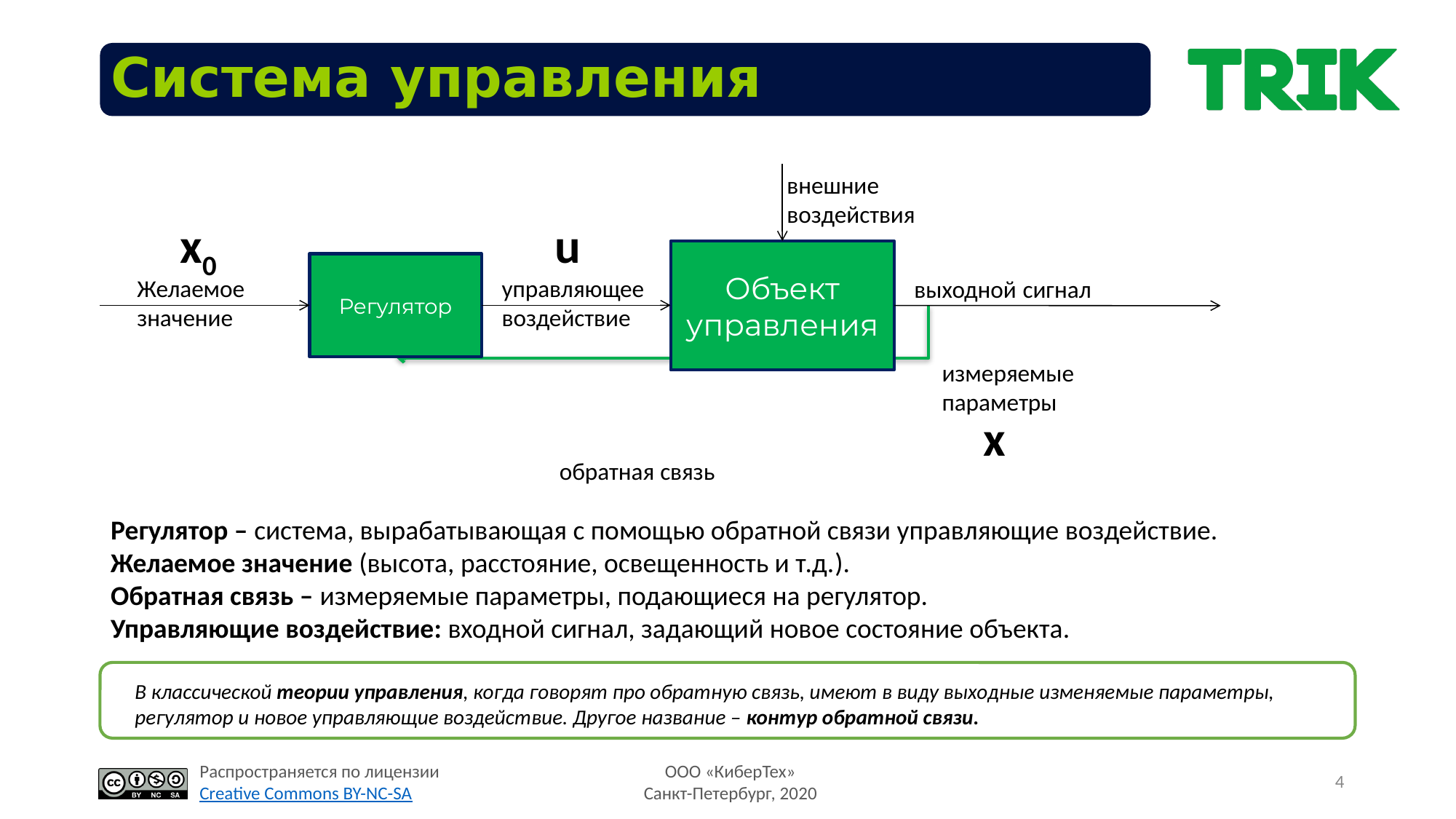

# Система управления
внешние воздействия
x0
u
Объект управления
Регулятор
Желаемое значение
управляющее
воздействие
выходной сигнал
измеряемые
параметры
x
обратная связь
Регулятор – система, вырабатывающая с помощью обратной связи управляющие воздействие.
Желаемое значение (высота, расстояние, освещенность и т.д.).
Обратная связь – измеряемые параметры, подающиеся на регулятор.
Управляющие воздействие: входной сигнал, задающий новое состояние объекта.

В классической теории управления, когда говорят про обратную связь, имеют в виду выходные изменяемые параметры, регулятор и новое управляющие воздействие. Другое название – контур обратной связи.

4